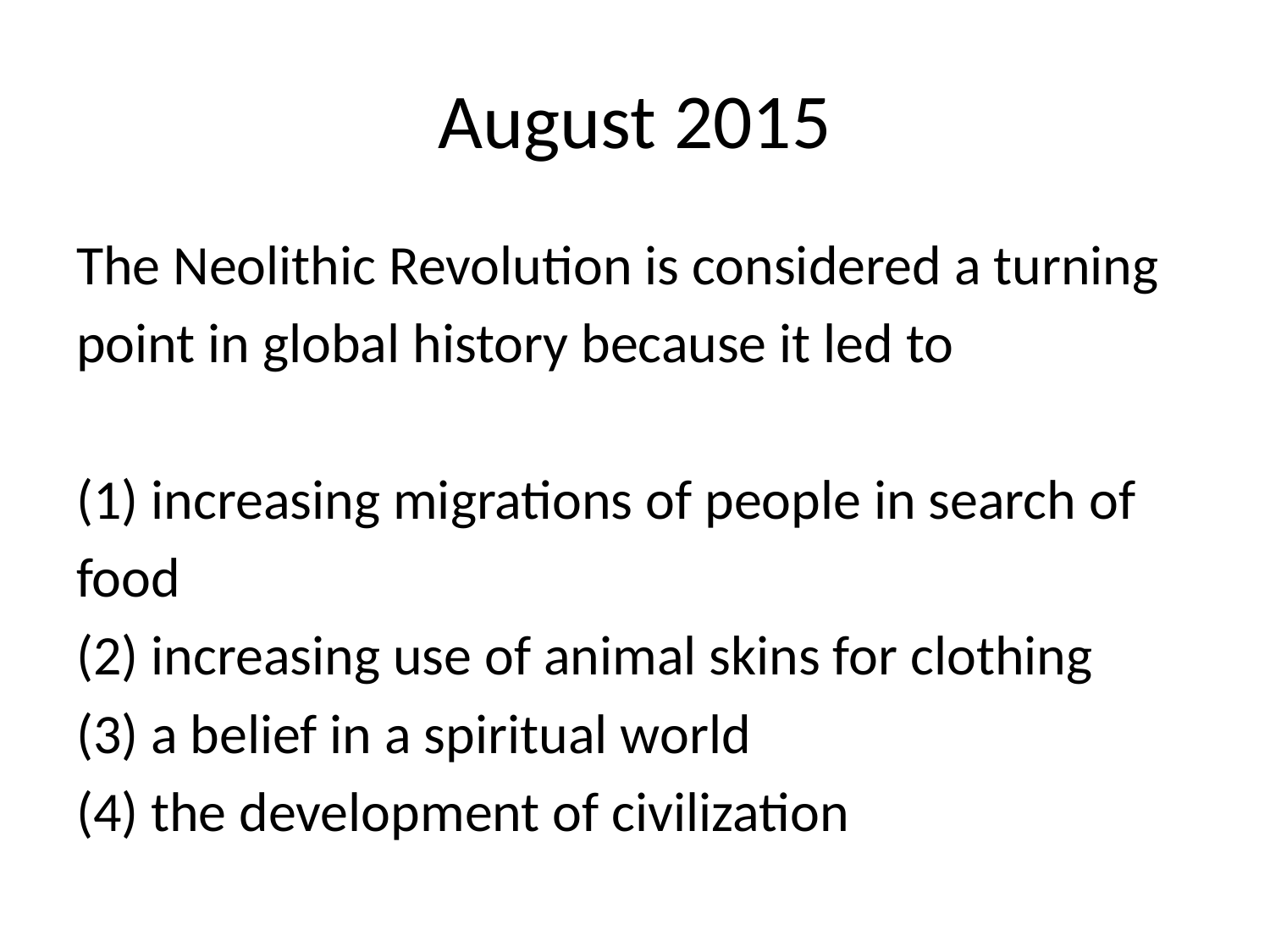

# August 2015
The Neolithic Revolution is considered a turning
point in global history because it led to

(1) increasing migrations of people in search of
food
(2) increasing use of animal skins for clothing
(3) a belief in a spiritual world
(4) the development of civilization